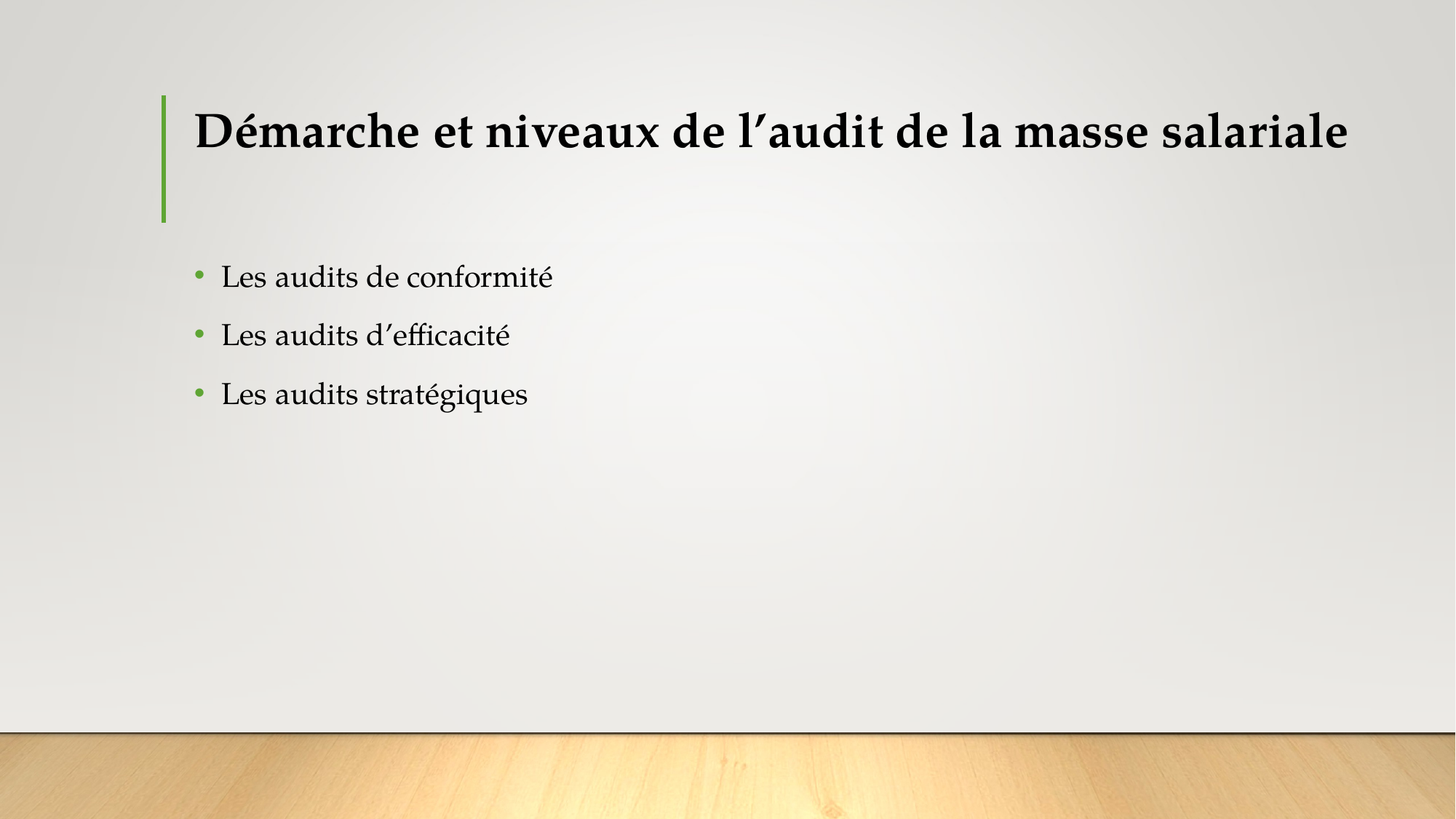

# Démarche et niveaux de l’audit de la masse salariale
Les audits de conformité
Les audits d’efficacité
Les audits stratégiques